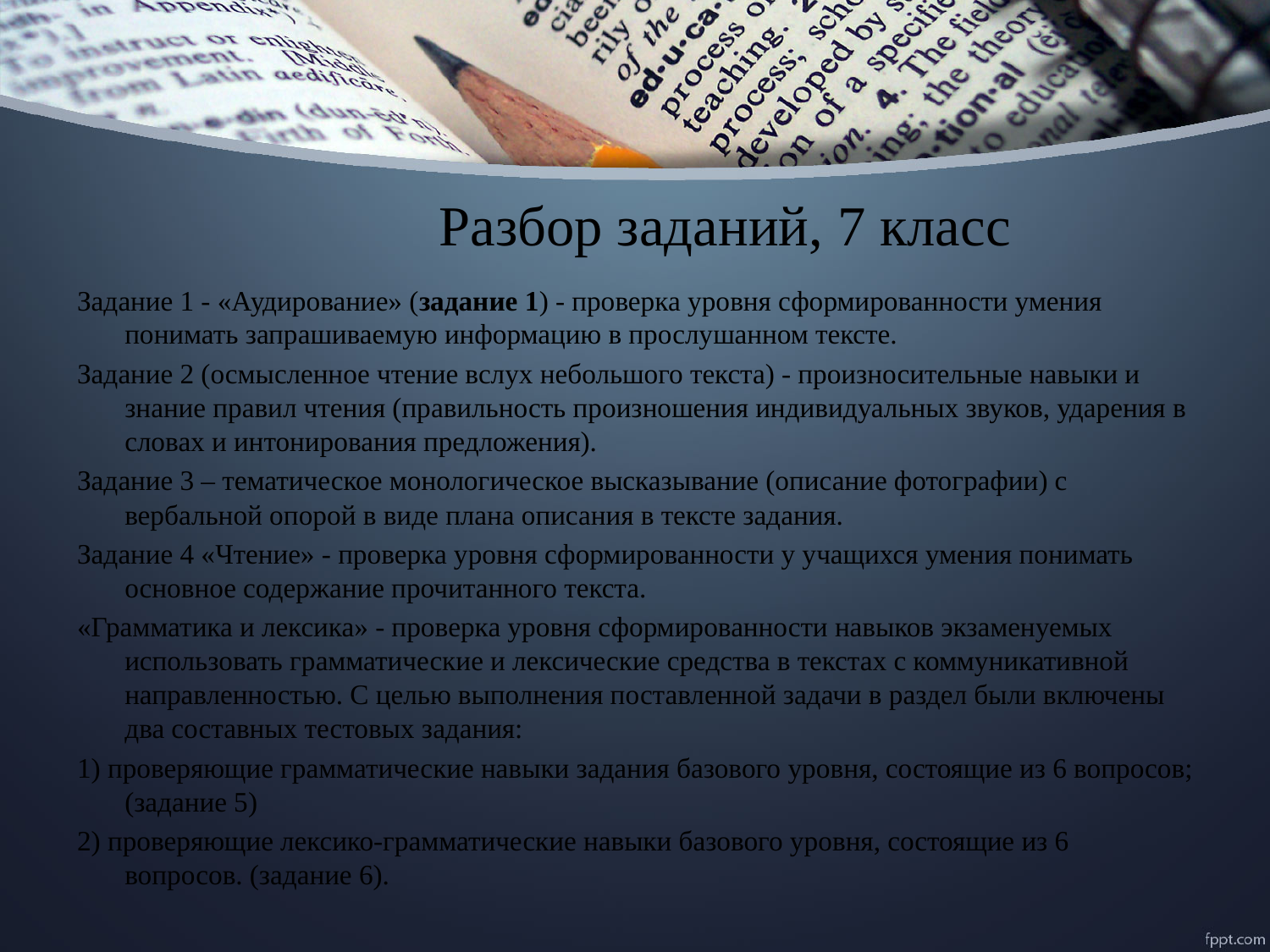

# Разбор заданий, 7 класс

Задание 1 - «Аудирование» (задание 1) - проверка уровня сформированности умения понимать запрашиваемую информацию в прослушанном тексте.
Задание 2 (осмысленное чтение вслух небольшого текста) - произносительные навыки и знание правил чтения (правильность произношения индивидуальных звуков, ударения в словах и интонирования предложения).
Задание 3 – тематическое монологическое высказывание (описание фотографии) с вербальной опорой в виде плана описания в тексте задания.
Задание 4 «Чтение» - проверка уровня сформированности у учащихся умения понимать основное содержание прочитанного текста.
«Грамматика и лексика» - проверка уровня сформированности навыков экзаменуемых использовать грамматические и лексические средства в текстах с коммуникативной направленностью. С целью выполнения поставленной задачи в раздел были включены два составных тестовых задания:
1) проверяющие грамматические навыки задания базового уровня, состоящие из 6 вопросов; (задание 5)
2) проверяющие лексико-грамматические навыки базового уровня, состоящие из 6 вопросов. (задание 6).